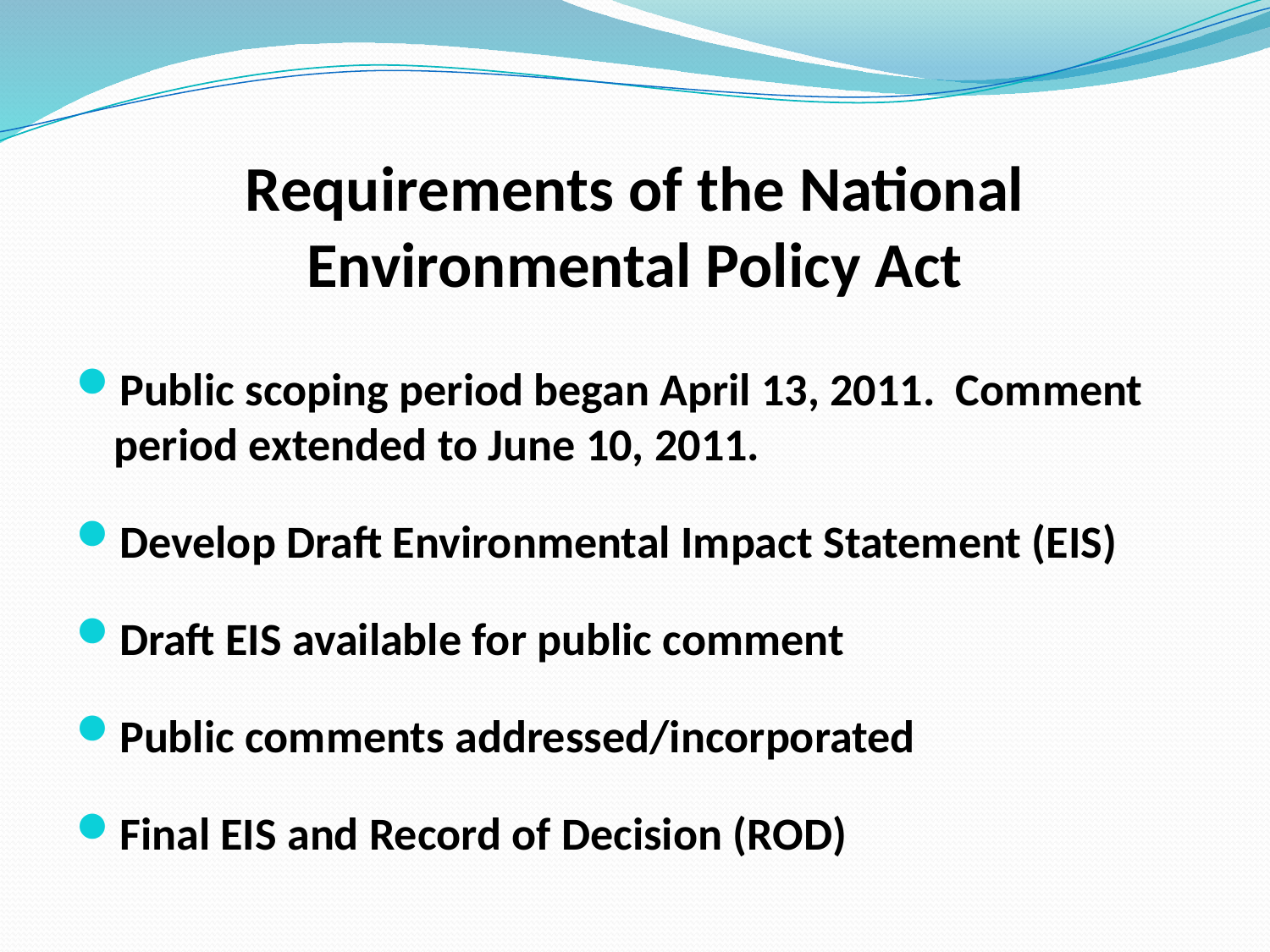

# Requirements of the National Environmental Policy Act
Public scoping period began April 13, 2011.  Comment period extended to June 10, 2011.
Develop Draft Environmental Impact Statement (EIS)
Draft EIS available for public comment
Public comments addressed/incorporated
Final EIS and Record of Decision (ROD)